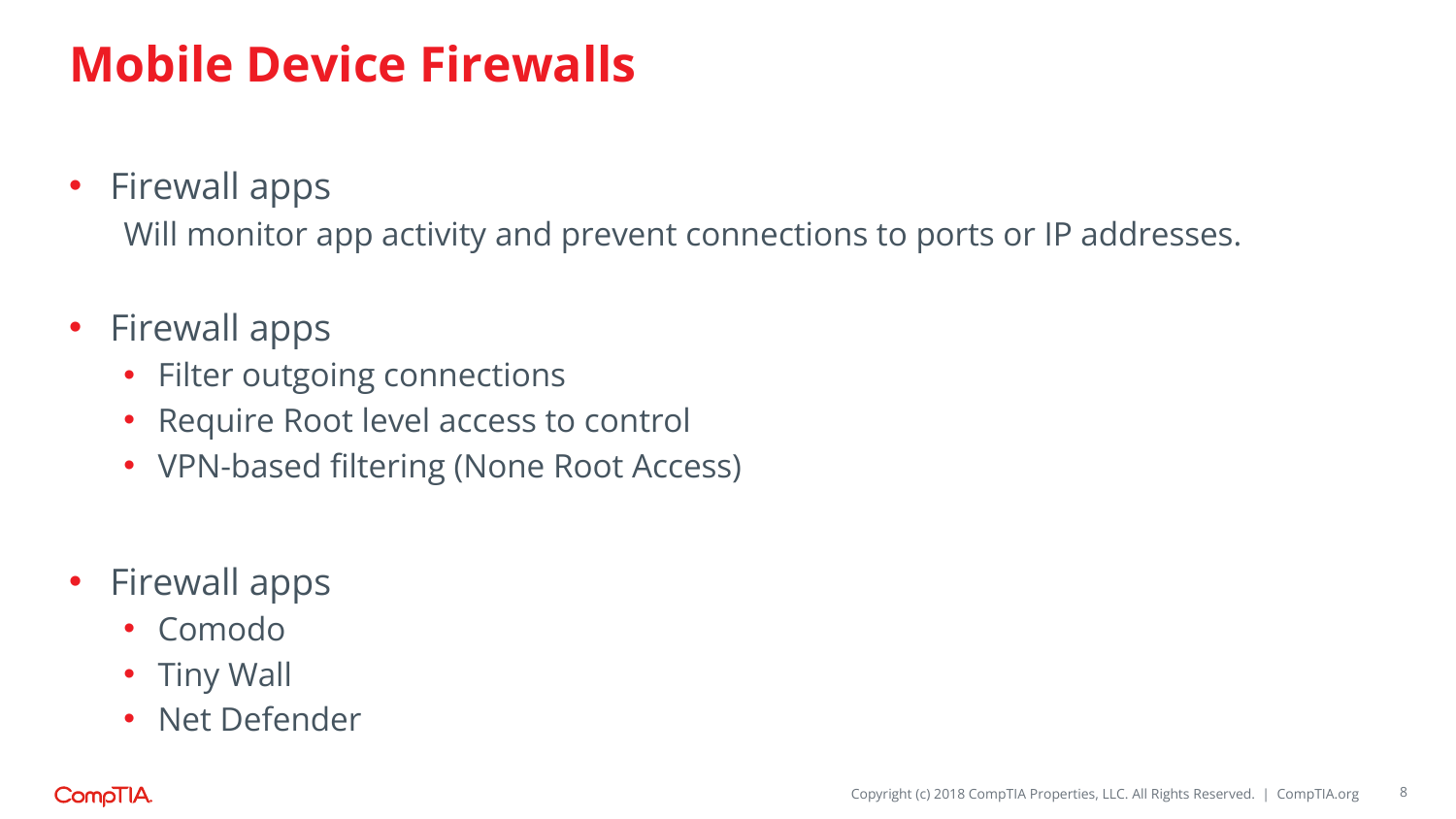

# Mobile Device Firewalls
Firewall apps
Will monitor app activity and prevent connections to ports or IP addresses.

Firewall apps
Filter outgoing connections
Require Root level access to control
VPN-based filtering (None Root Access)

Firewall apps
Comodo
Tiny Wall
Net Defender

8